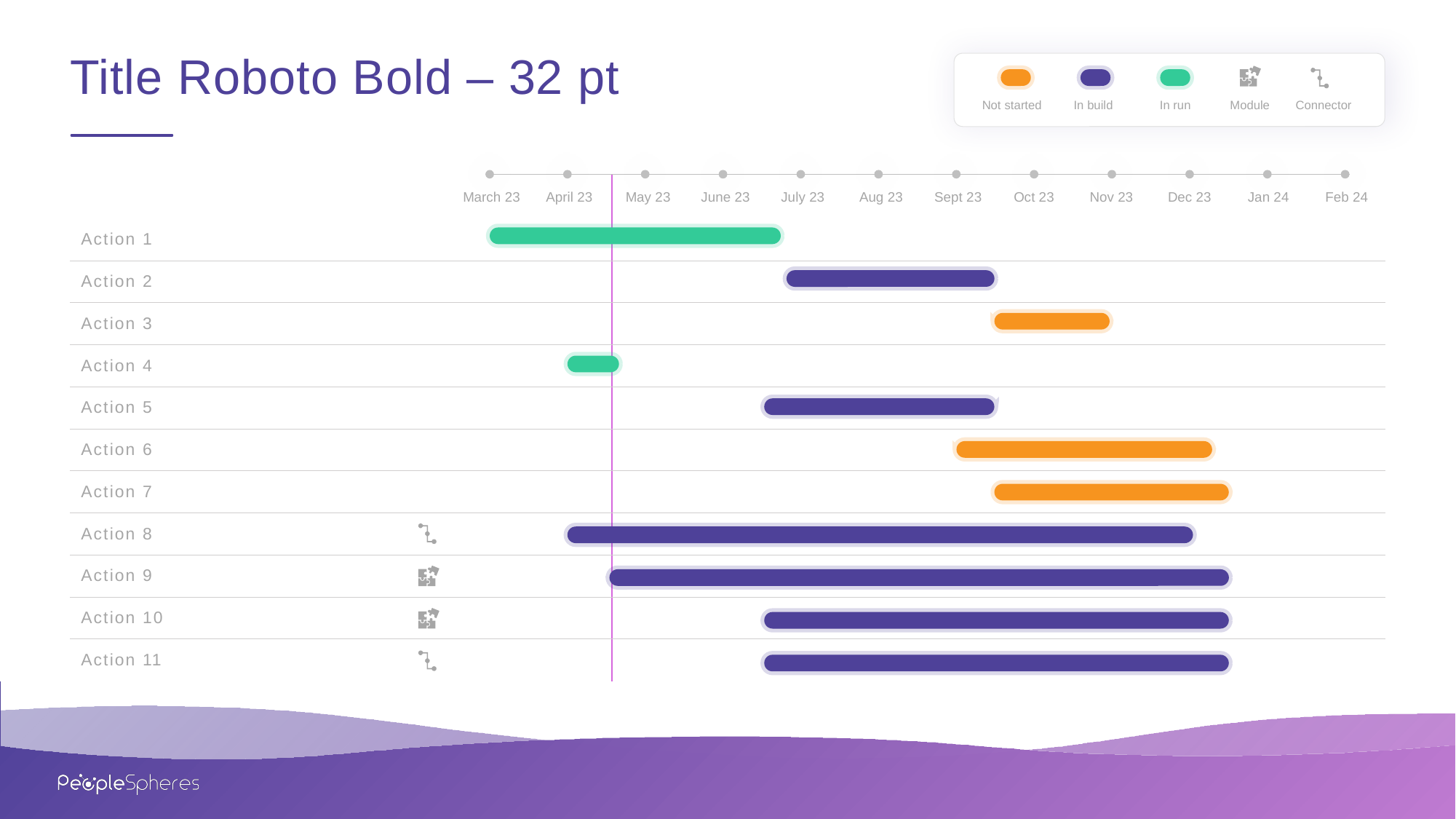

# Title Roboto Bold – 32 pt

Not started
In build
In run
Module
Connector

|  | March 23 | April 23 | May 23 | June 23 | July 23 | Aug 23 | Sept 23 | Oct 23 | Nov 23 | Dec 23 | Jan 24 | Feb 24 |
| --- | --- | --- | --- | --- | --- | --- | --- | --- | --- | --- | --- | --- |
| Action 1 |  |  |  |  |  |  |  |  |  |  |  |  |
| Action 2 |  |  |  |  |  |  |  |  |  |  |  |  |
| Action 3 |  |  |  |  |  |  |  |  |  |  |  |  |
| Action 4 |  |  |  |  |  |  |  |  |  |  |  |  |
| Action 5 |  |  |  |  |  |  |  |  |  |  |  |  |
| Action 6 |  |  |  |  |  |  |  |  |  |  |  |  |
| Action 7 |  |  |  |  |  |  |  |  |  |  |  |  |
| Action 8 |  |  |  |  |  |  |  |  |  |  |  |  |
| Action 9 |  |  |  |  |  |  |  |  |  |  |  |  |
| Action 10 |  |  |  |  |  |  |  |  |  |  |  |  |
| Action 11 |  |  |  |  |  |  |  |  |  |  |  |  |